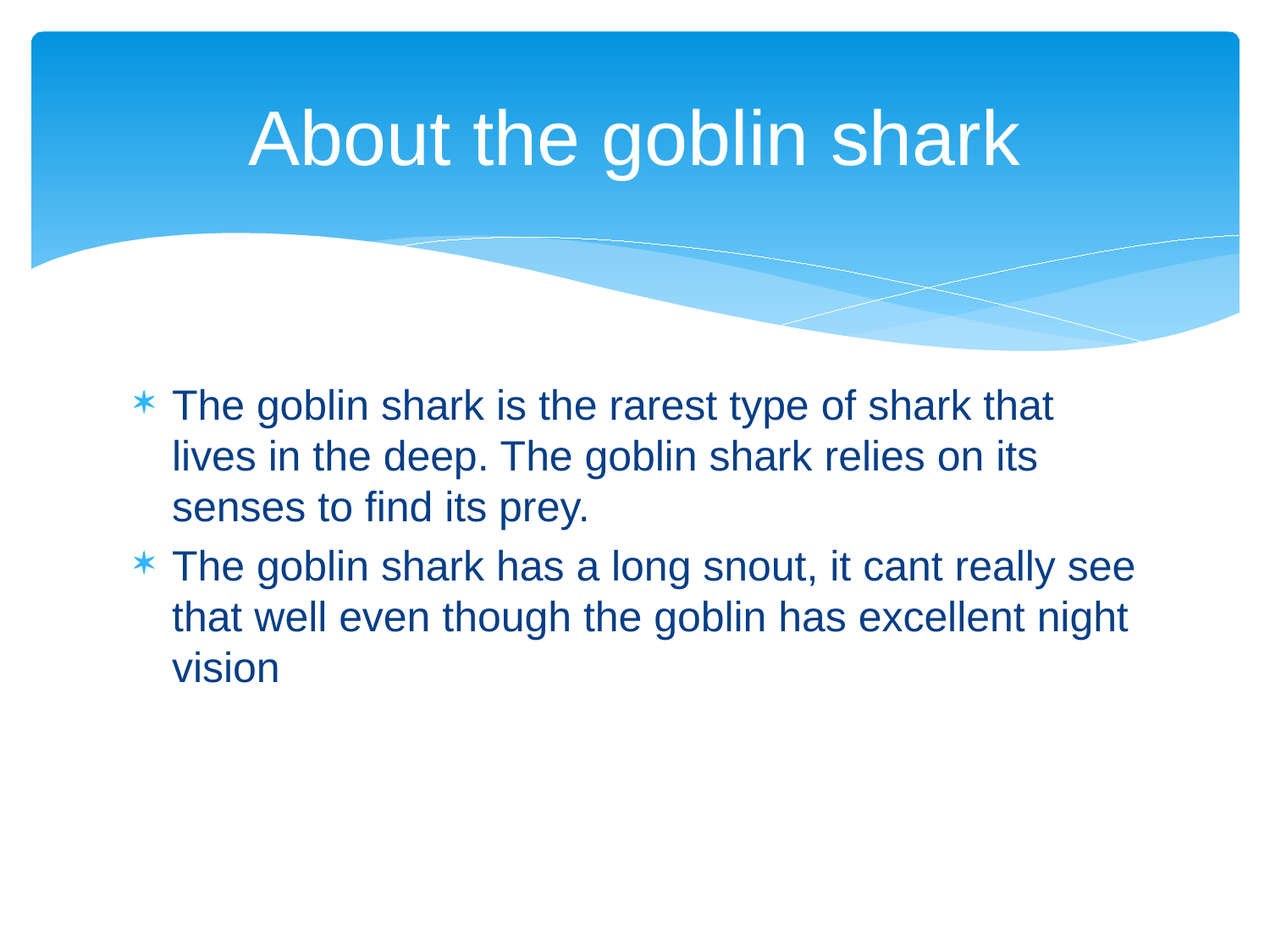

# About the goblin shark
The goblin shark is the rarest type of shark that lives in the deep. The goblin shark relies on its senses to find its prey.
The goblin shark has a long snout, it cant really see that well even though the goblin has excellent night vision